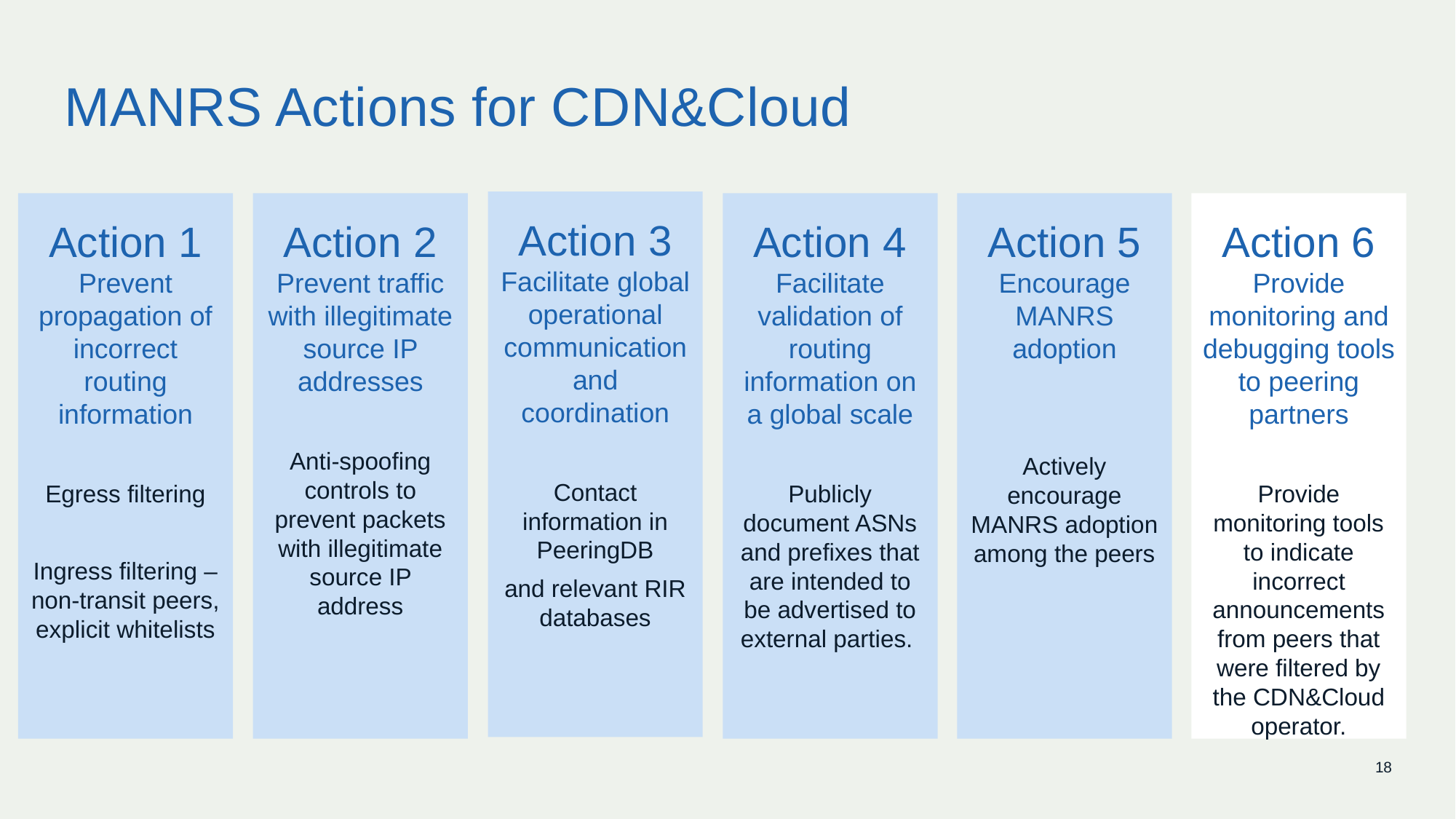

# MANRS Actions for CDN&Cloud
Action 3
Facilitate global operational communication and coordination
Contact information in PeeringDB
and relevant RIR databases
Action 4
Facilitate validation of routing information on a global scale
Publicly document ASNs and prefixes that are intended to be advertised to external parties.
Action 5
Encourage MANRS adoption

Actively encourage MANRS adoption among the peers
Action 6
Provide monitoring and debugging tools to peering partners
Provide monitoring tools to indicate incorrect announcements from peers that were filtered by the CDN&Cloud operator.

Action 2
Prevent traffic with illegitimate source IP addresses
Anti-spoofing controls to prevent packets with illegitimate source IP address

Action 1
Prevent propagation of incorrect routing information
Egress filtering
Ingress filtering – non-transit peers, explicit whitelists
18